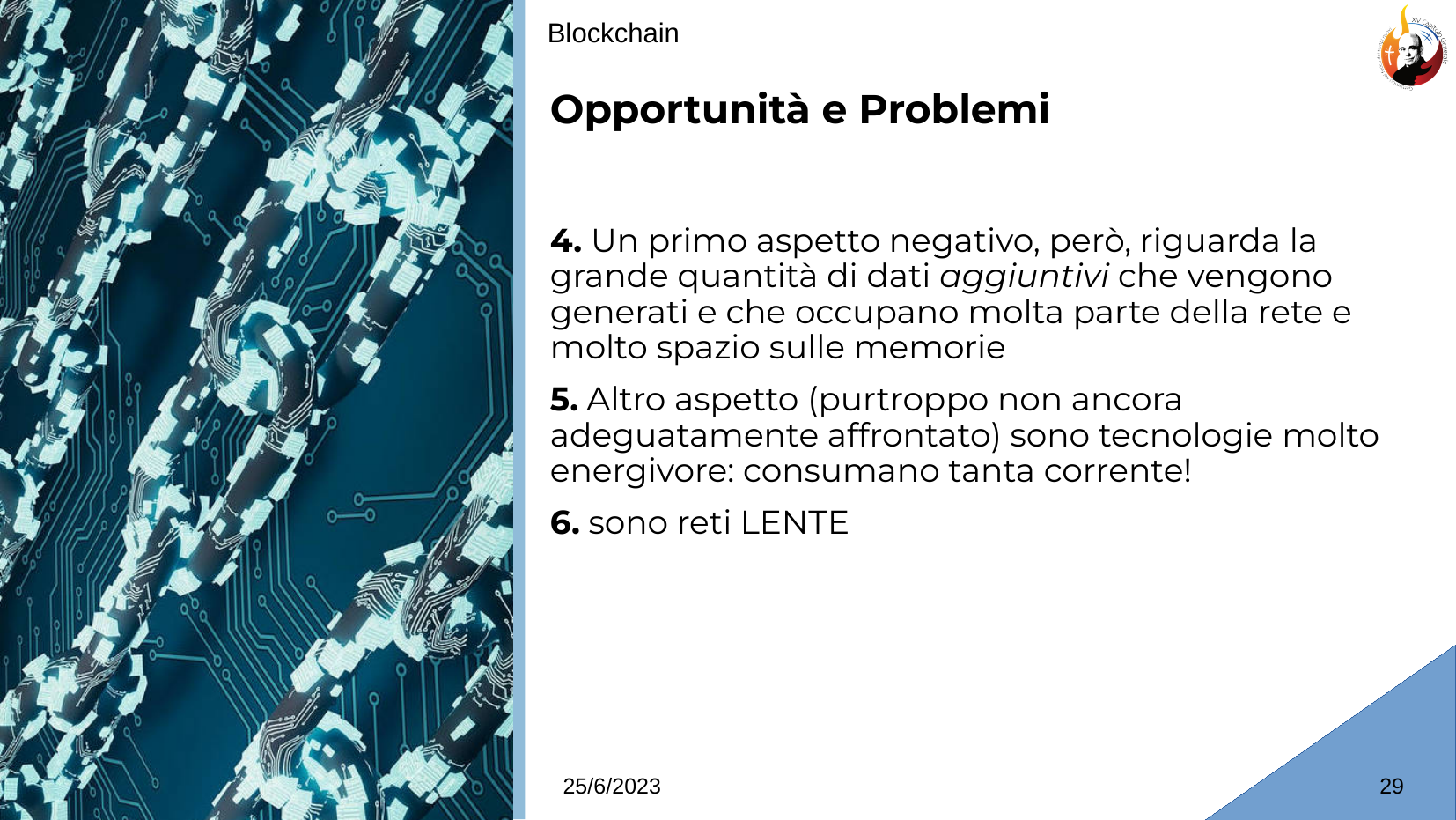

Blockchain
Opportunità e Problemi
# 4. Un primo aspetto negativo, però, riguarda la grande quantità di dati aggiuntivi che vengono generati e che occupano molta parte della rete e molto spazio sulle memorie
5. Altro aspetto (purtroppo non ancora adeguatamente affrontato) sono tecnologie molto energivore: consumano tanta corrente!
6. sono reti LENTE